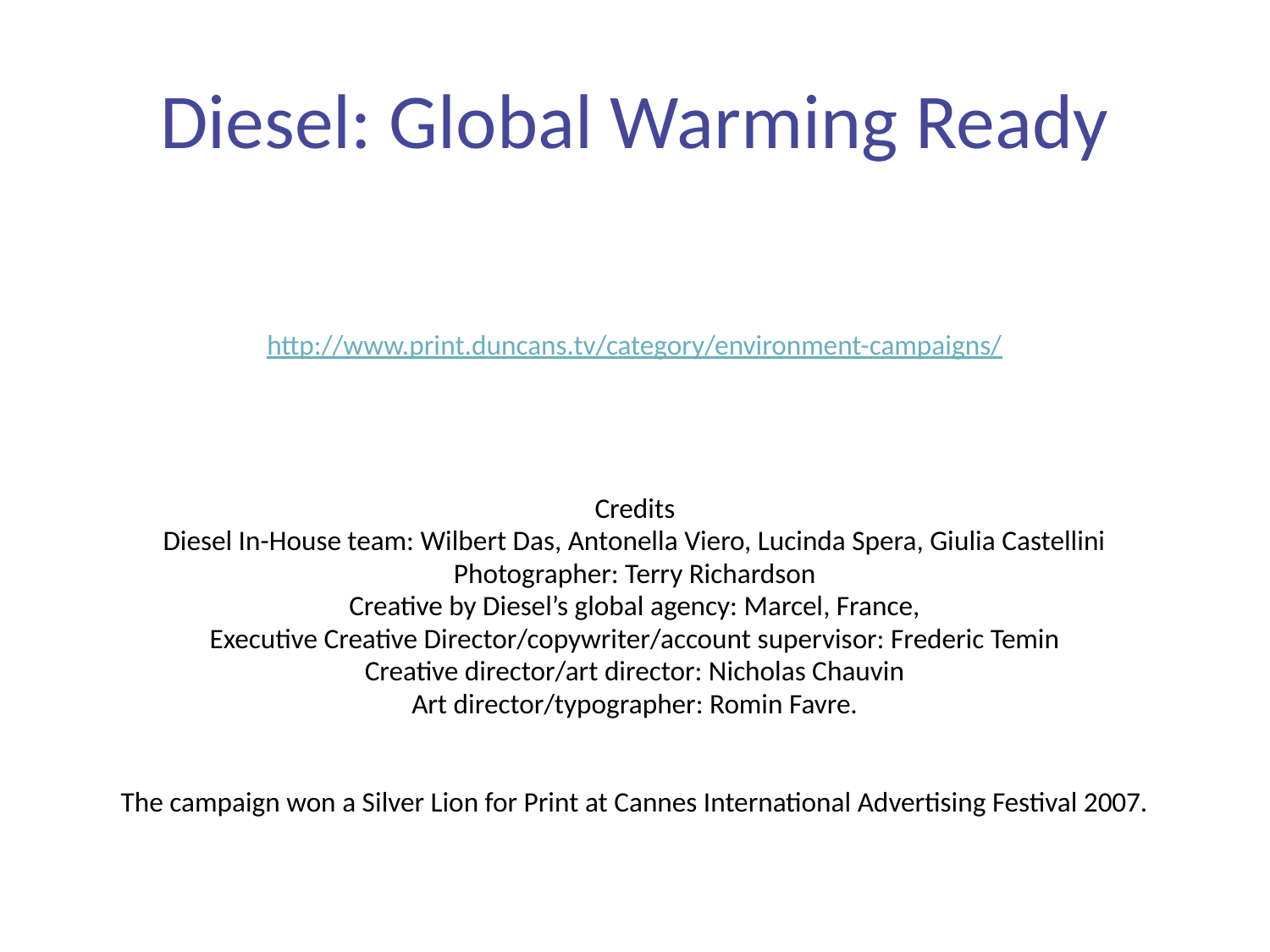

# Diesel: Global Warming Ready

http://www.print.duncans.tv/category/environment-campaigns/

Credits
Diesel In-House team: Wilbert Das, Antonella Viero, Lucinda Spera, Giulia Castellini
Photographer: Terry Richardson
Creative by Diesel’s global agency: Marcel, France,
Executive Creative Director/copywriter/account supervisor: Frederic Temin
Creative director/art director: Nicholas Chauvin
Art director/typographer: Romin Favre.

The campaign won a Silver Lion for Print at Cannes International Advertising Festival 2007.